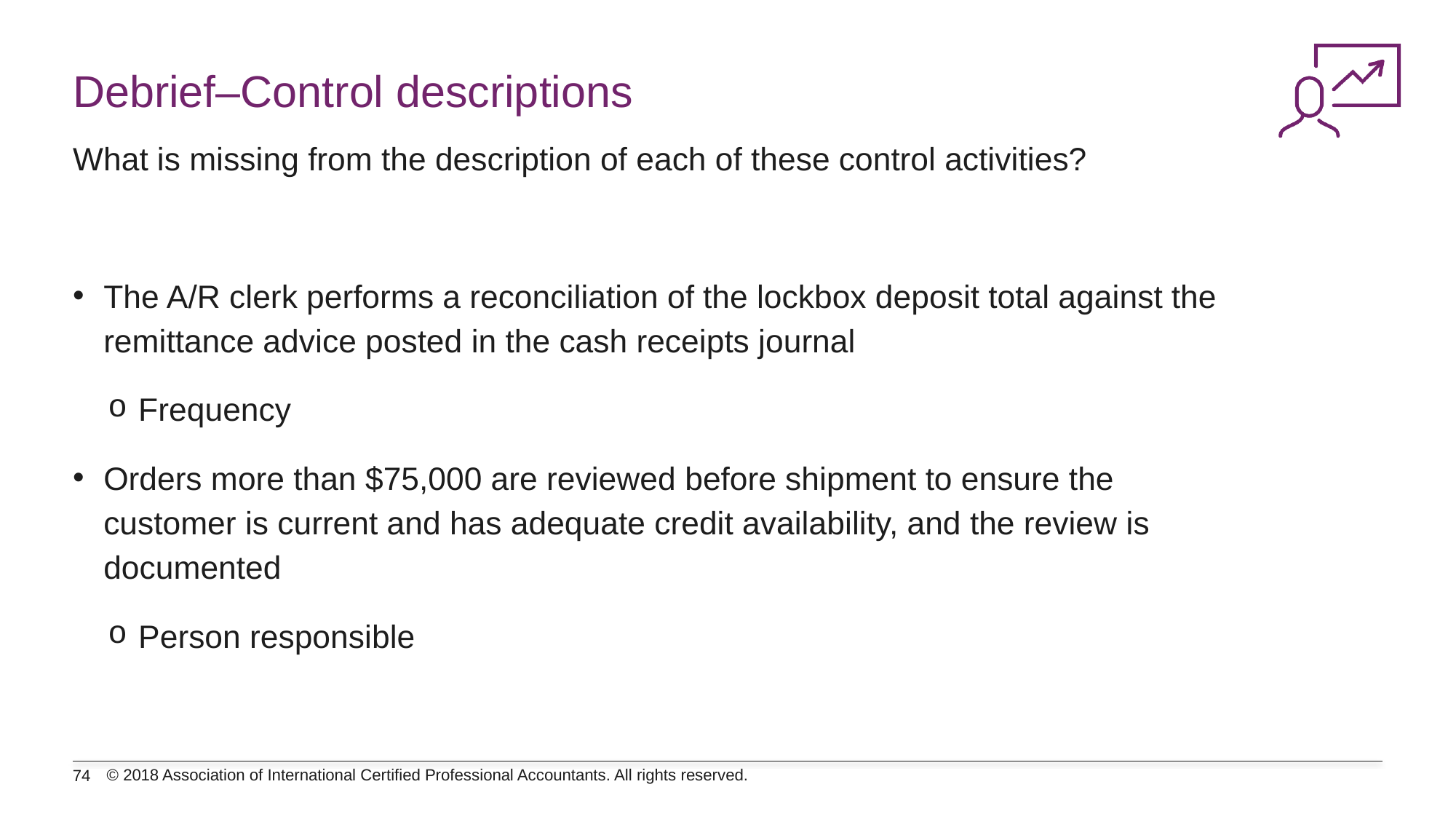

# Debrief–Control descriptions
What is missing from the description of each of these control activities?

The A/R clerk performs a reconciliation of the lockbox deposit total against the remittance advice posted in the cash receipts journal
Frequency
Orders more than $75,000 are reviewed before shipment to ensure the customer is current and has adequate credit availability, and the review is documented
Person responsible

© 2018 Association of International Certified Professional Accountants. All rights reserved.
74